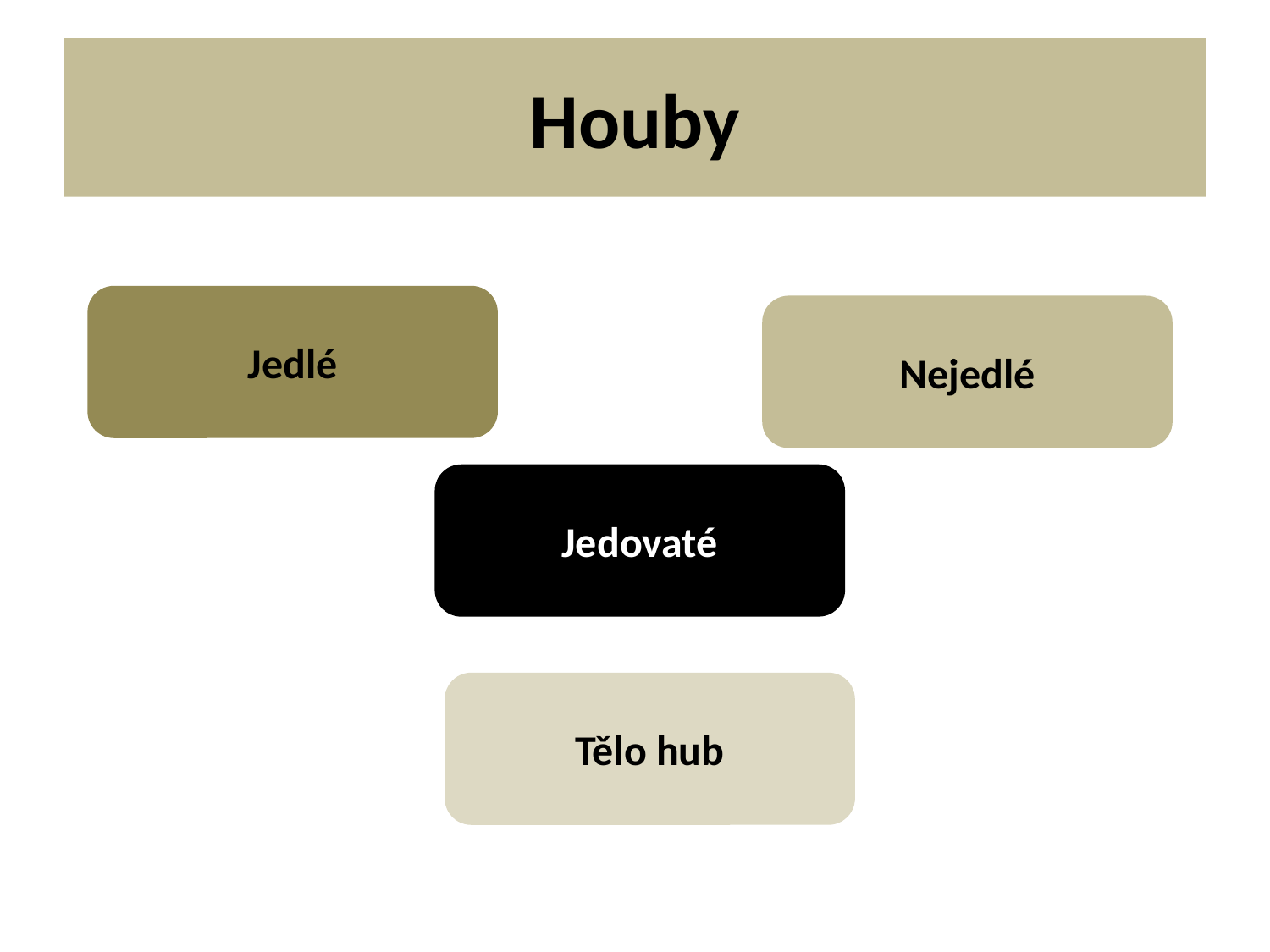

# Houby

Jedlé
Nejedlé
Jedovaté
Tělo hub